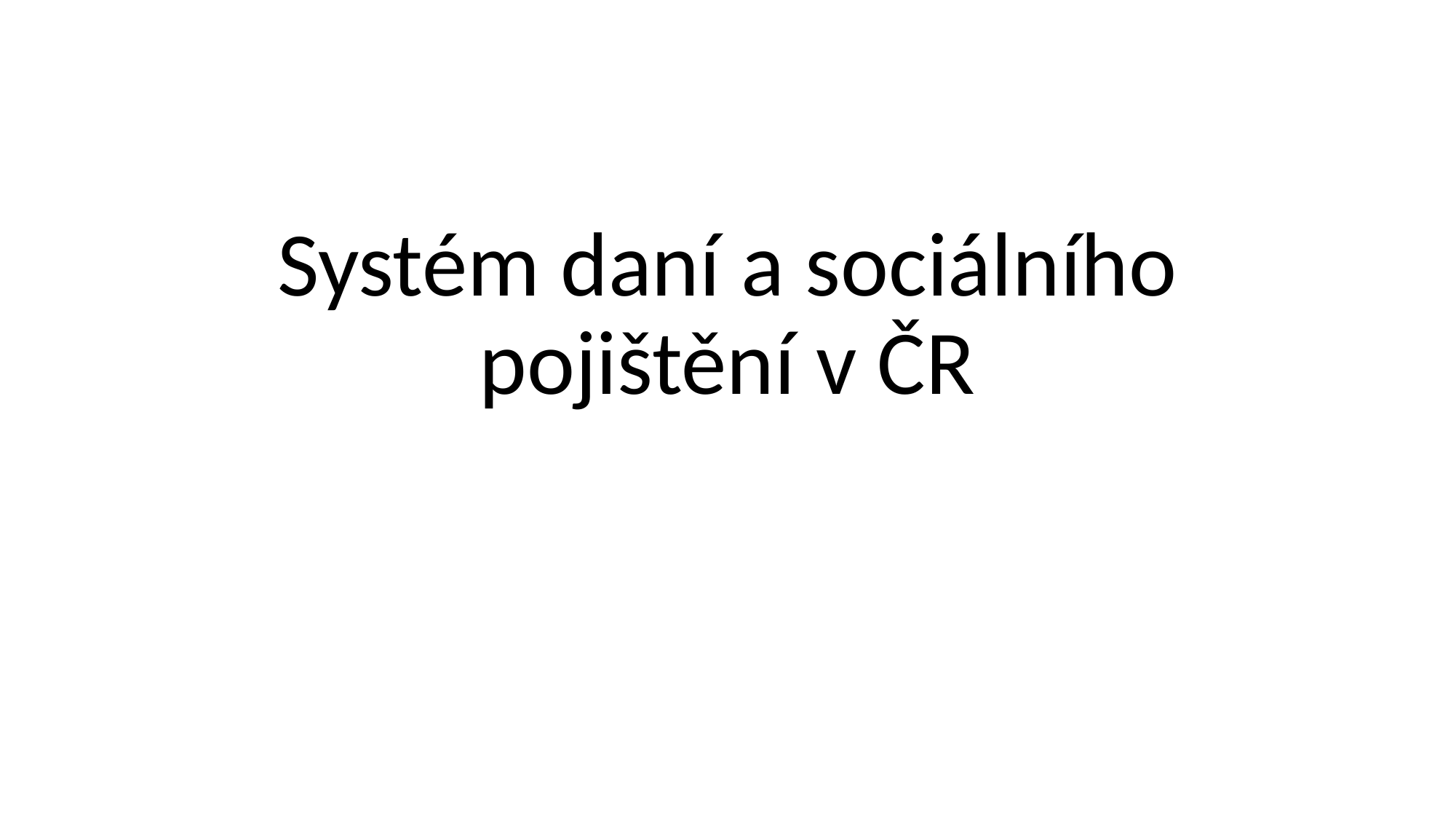

# Systém daní a sociálního pojištění v ČR